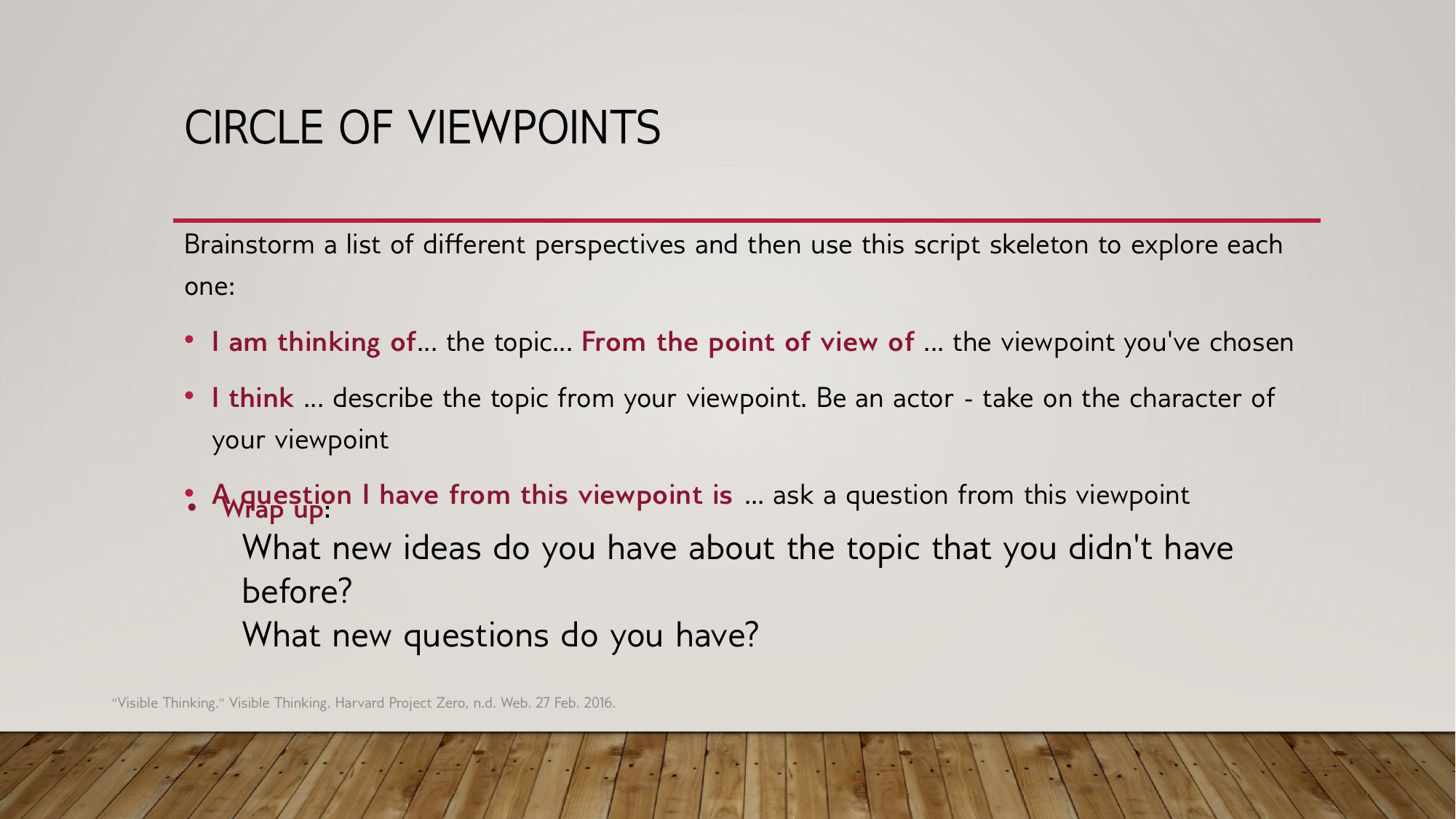

# Circle of Viewpoints
Brainstorm a list of different perspectives and then use this script skeleton to explore each one:
I am thinking of... the topic... From the point of view of ... the viewpoint you've chosen
I think ... describe the topic from your viewpoint. Be an actor - take on the character of your viewpoint
A question I have from this viewpoint is ... ask a question from this viewpoint

Wrap up:
What new ideas do you have about the topic that you didn't have before?
What new questions do you have?
"Visible Thinking." Visible Thinking. Harvard Project Zero, n.d. Web. 27 Feb. 2016.